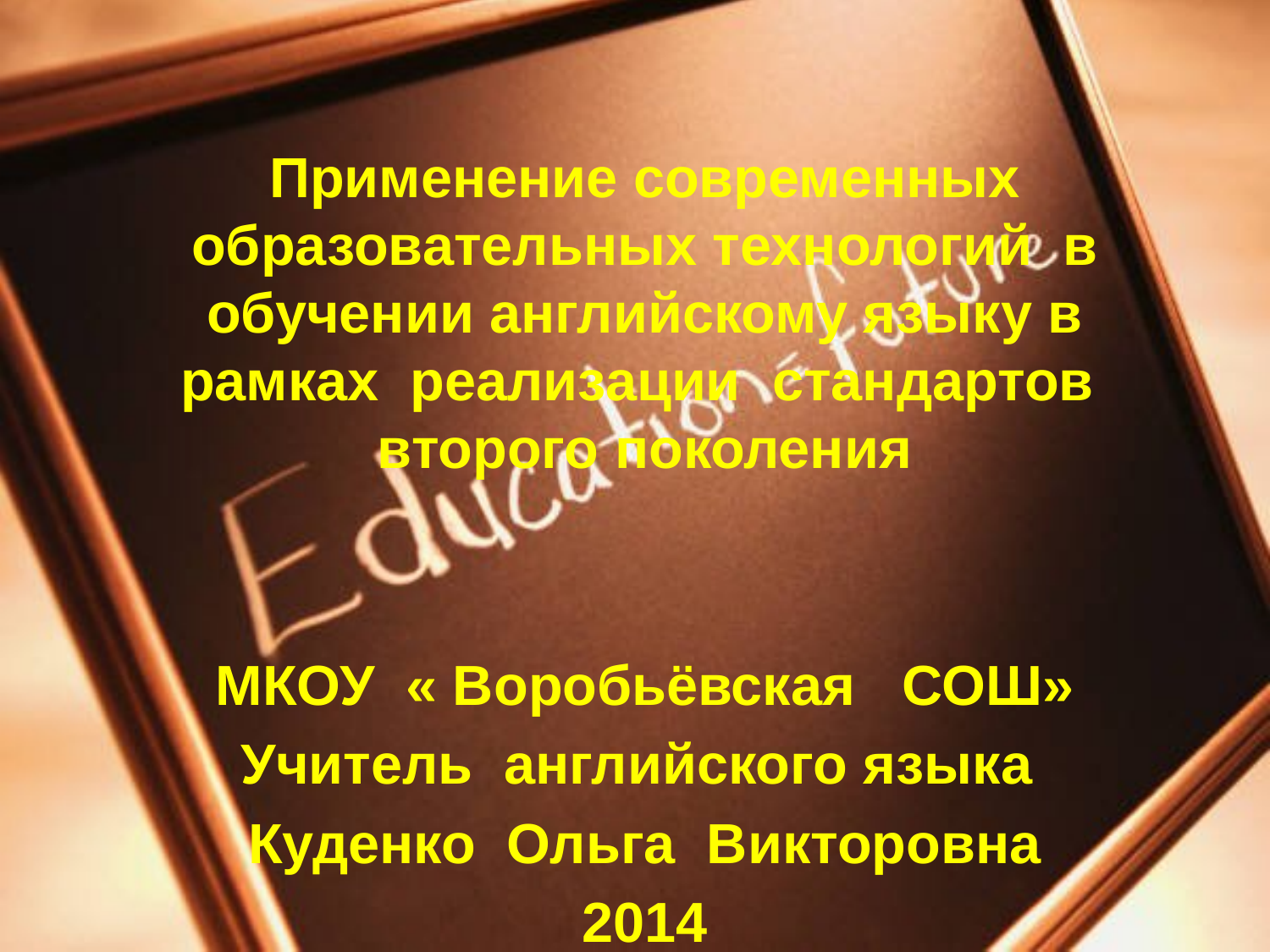

Применение современных образовательных технологий  в обучении английскому языку в рамках  реализации  стандартов  второго поколения

МКОУ  « Воробьёвская   СОШ»
Учитель  английского языка
Куденко  Ольга  Викторовна
2014